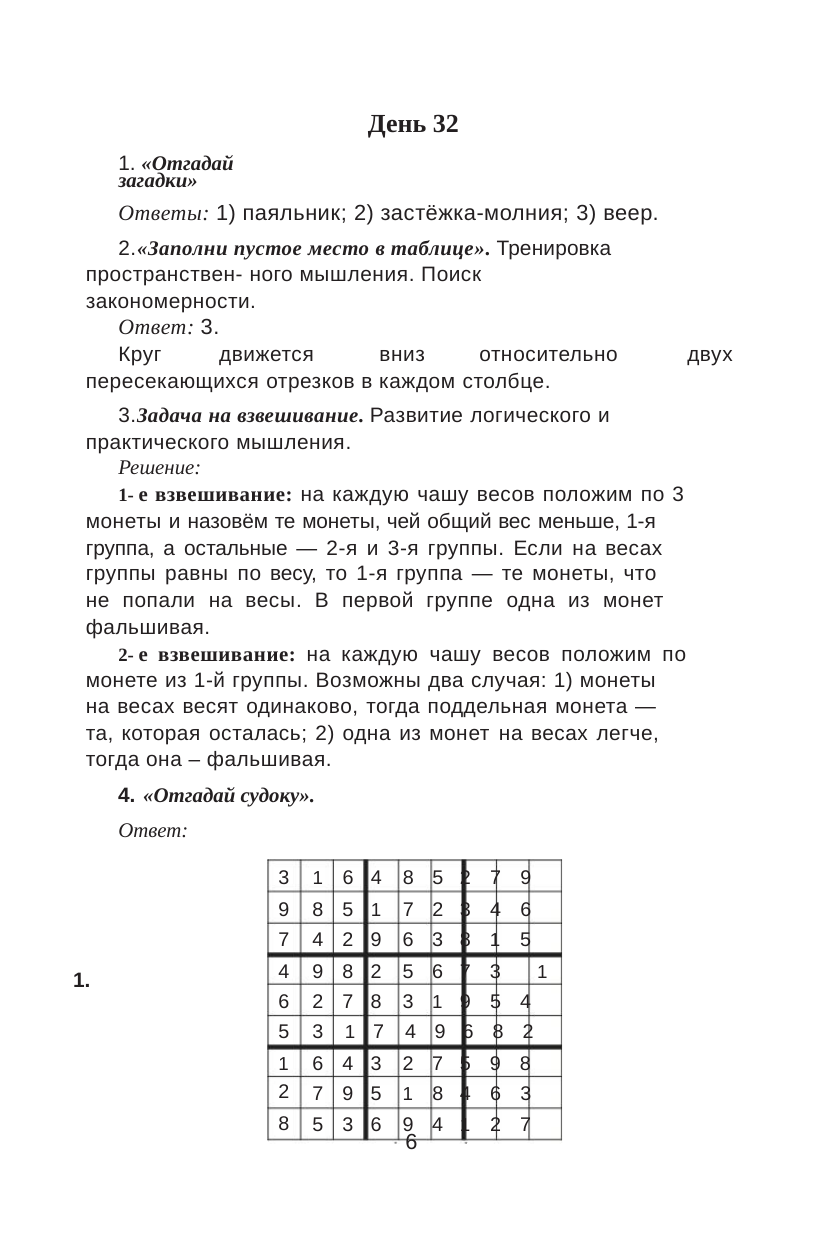

День 32
5. Скороговорка на отработку звуков [р] и [л].
Грабли — грести, мётлы — мести, вёсла — грести,
полозья — ползти.
1. «Отгадай
загадки»
Ответы: 1) паяльник; 2) застёжка-молния; 3) веер.
6.Динамическая пауза. Изобрази без слов фразу «Мы в
саду сгре- бали осенние листья».
2.«Заполни пустое место в таблице». Тренировка
пространствен- ного мышления. Поиск
закономерности.
e Гимнастика для рук.
7.Перебор вариантов, умение выстраивать алгоритм
действий. Вычеркни из слова одну букву и запиши, какое
слово получилось. Попробуй вычеркнуть в том же
слове две буквы.
Ответ: 3.
Круг
движется
вниз
относительно
двух
пересекающихся отрезков в каждом столбце.
Ответ: утка, шут; пена, пел; каска, краса, раса.
3.Задача на взвешивание. Развитие логического и
практического мышления.
Решение:
8.Допиши общее прилагательное. Тренировка умения
определять понятие.
1- е взвешивание: на каждую чашу весов положим по 3
монеты и назовём те монеты, чей общий вес меньше, 1-я
группа, а остальные — 2-я и 3-я группы. Если на весах
группы равны по весу, то 1-я группа — те монеты, что
не попали на весы. В первой группе одна из монет
фальшивая.
2- е взвешивание: на каждую чашу весов положим по
монете из 1-й группы. Возможны два случая: 1) монеты
на весах весят одинаково, тогда поддельная монета —
та, которая осталась; 2) одна из монет на весах легче,
тогда она – фальшивая.
Например: острое; полная; гороховый; луковое;
соленый.
Придумай
9. Тренировка
творческого
воображения.
несколько рифм к словам.
Например: КОСИ – внеси, укуси, отнеси, караси,
спаси.
КОСА – оса, адреса, полоса, леса, паруса,
краса. ПОТОЛОК – хохолок, приволок,
брелок, стеклоблок, уголок, мелок.
10.
Постановка
вопроса.
Тренировка
навыков
исследовательской деятельности.
4. «Отгадай судоку».
Представь, что тебя твой друг пригласил пойти в
поход. Ты услы- шал про этот поход впервые. Запиши
вопросы, которые ты хочешь задать по этому поводу.
Ответ:

3
9
7
4
6
5
1
2
8
1 6 4 8 5 2 7 9
8 5 1 7 2 3 4 6
4 2 9 6 3 8 1 5
День 33
9 8 2 5 6 7 3
2 7 8 3 1 9 5 4
1 7 4 9 6 8 2
1
1.
«Отгадай
слова».
Ответы: атом; укол; сток; метель; амбар; скот.
3
2.Логическая задача. Развивает способность
рассуждать и анали- зировать.
6 4 3 2 7 5 9 8
7 9 5 1 8 4 6 3
5 3 6 9 4 1 2 7
Ответ: 95 км.
6
6